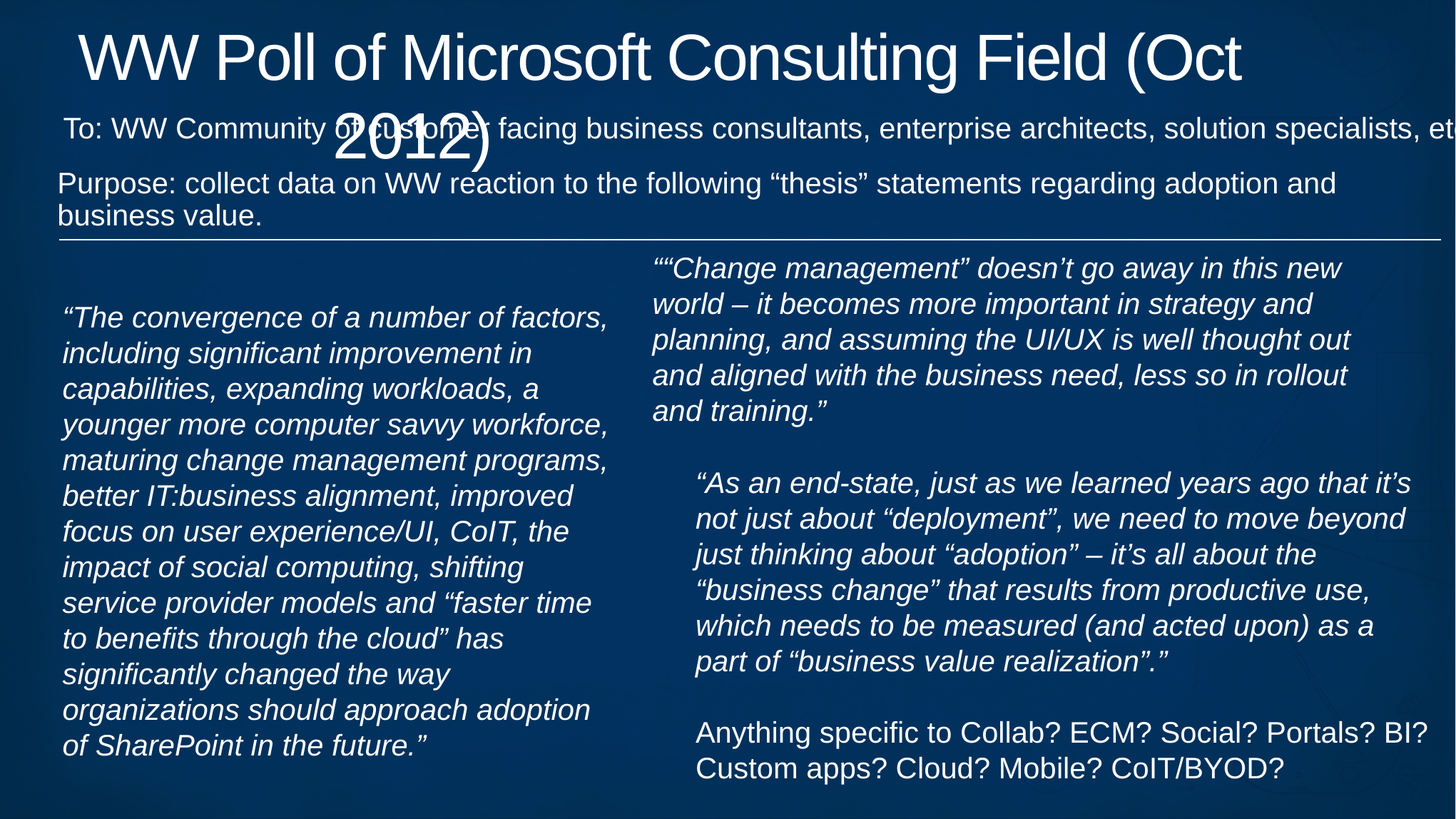

# WW Poll of Microsoft Consulting Field (Oct 2012)
To: WW Community of customer facing business consultants, enterprise architects, solution specialists, etc.
Purpose: collect data on WW reaction to the following “thesis” statements regarding adoption and business value.

““Change management” doesn’t go away in this new world – it becomes more important in strategy and planning, and assuming the UI/UX is well thought out and aligned with the business need, less so in rollout and training.”
“The convergence of a number of factors, including significant improvement in capabilities, expanding workloads, a younger more computer savvy workforce, maturing change management programs, better IT:business alignment, improved focus on user experience/UI, CoIT, the impact of social computing, shifting service provider models and “faster time to benefits through the cloud” has significantly changed the way organizations should approach adoption of SharePoint in the future.”
“As an end-state, just as we learned years ago that it’s not just about “deployment”, we need to move beyond just thinking about “adoption” – it’s all about the “business change” that results from productive use, which needs to be measured (and acted upon) as a part of “business value realization”.”

Anything specific to Collab? ECM? Social? Portals? BI? Custom apps? Cloud? Mobile? CoIT/BYOD?